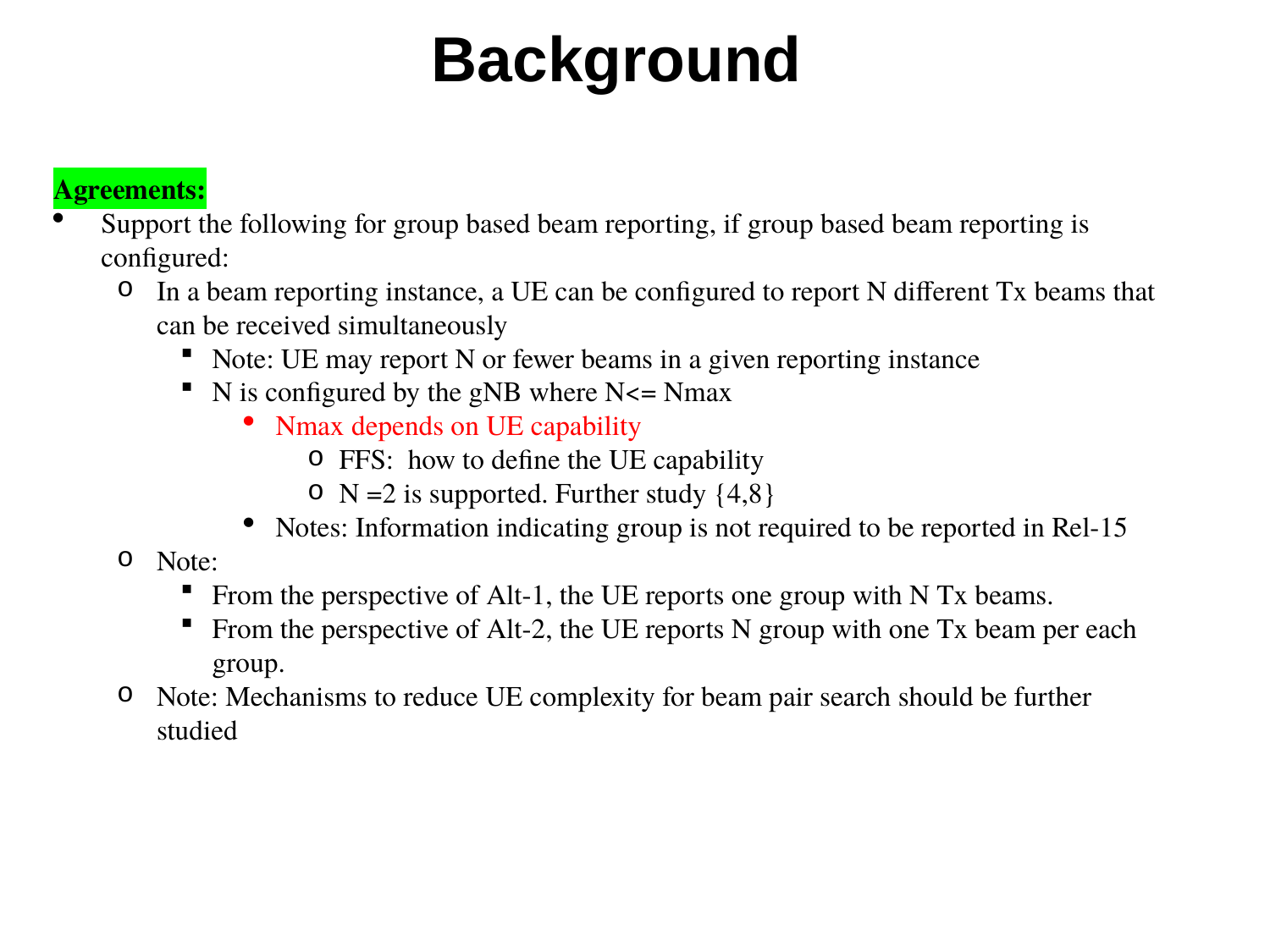

# Background
Agreements:
Support the following for group based beam reporting, if group based beam reporting is configured:
In a beam reporting instance, a UE can be configured to report N different Tx beams that can be received simultaneously
Note: UE may report N or fewer beams in a given reporting instance
N is configured by the gNB where N<= Nmax
Nmax depends on UE capability
FFS:  how to define the UE capability
N =2 is supported. Further study {4,8}
Notes: Information indicating group is not required to be reported in Rel-15
Note:
From the perspective of Alt-1, the UE reports one group with N Tx beams.
From the perspective of Alt-2, the UE reports N group with one Tx beam per each group.
Note: Mechanisms to reduce UE complexity for beam pair search should be further studied